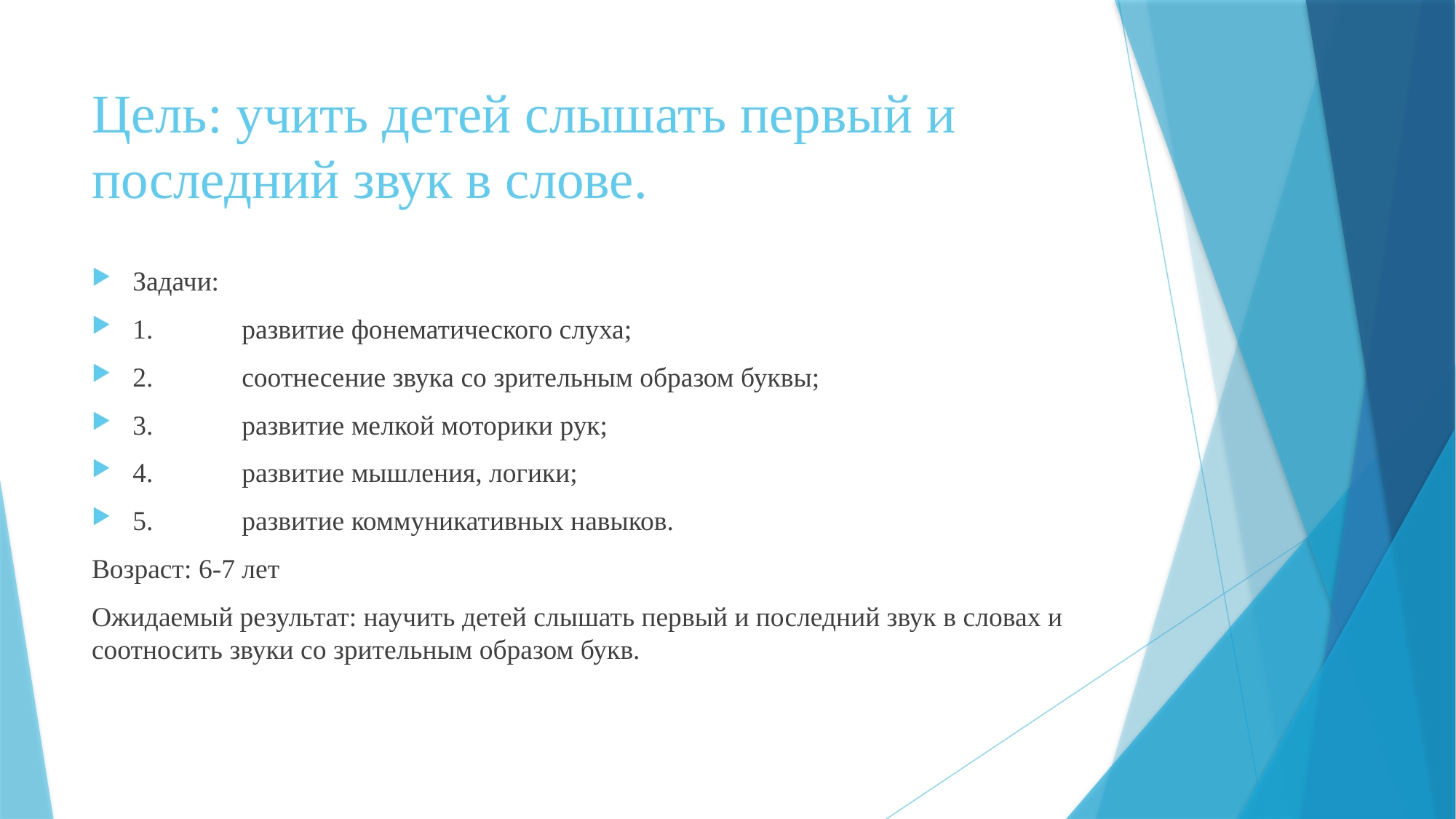

# Цель: учить детей слышать первый и последний звук в слове.
Задачи:
1.	развитие фонематического слуха;
2.	соотнесение звука со зрительным образом буквы;
3.	развитие мелкой моторики рук;
4.	развитие мышления, логики;
5.	развитие коммуникативных навыков.
Возраст: 6-7 лет
Ожидаемый результат: научить детей слышать первый и последний звук в словах и соотносить звуки со зрительным образом букв.